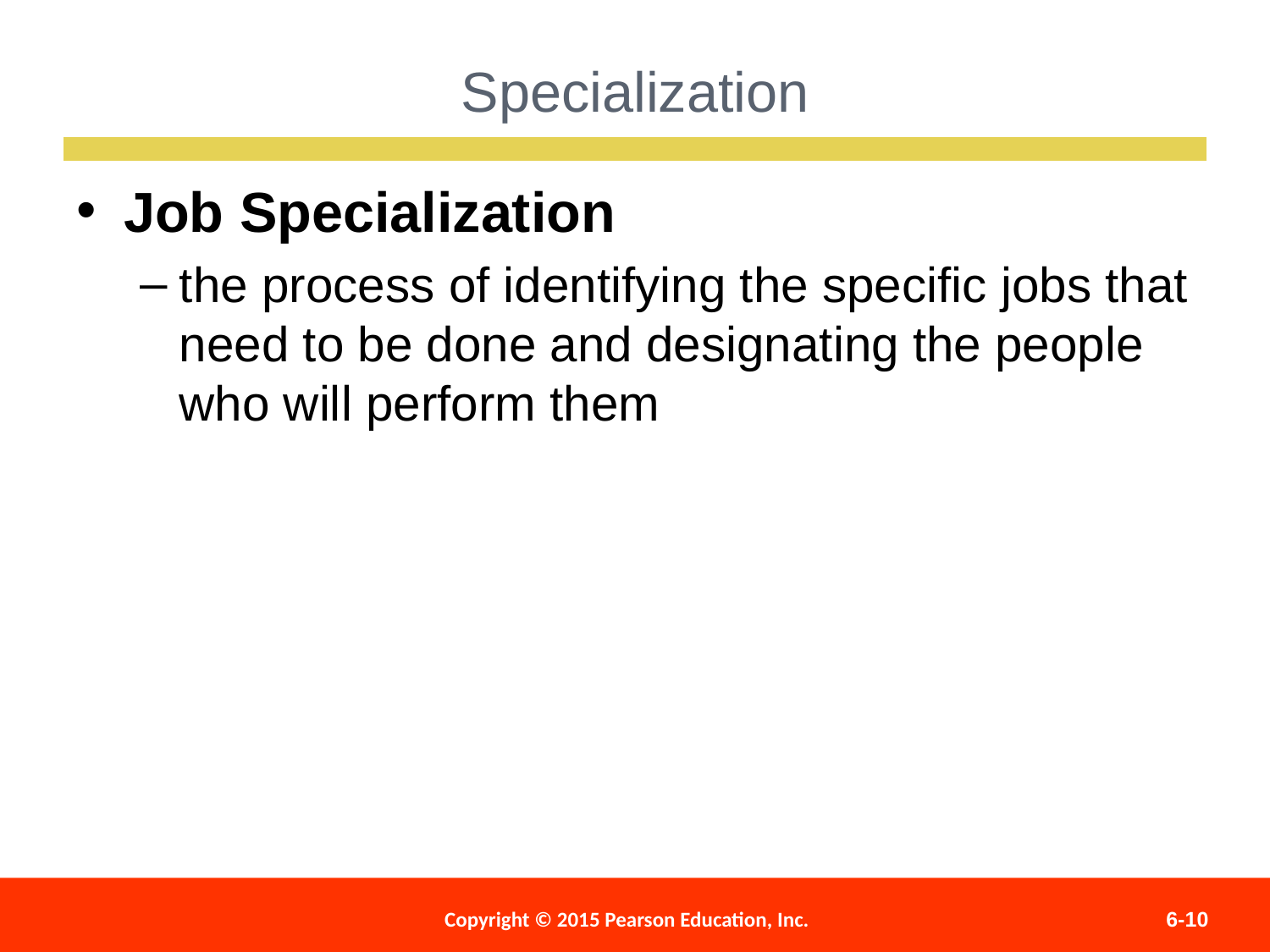

Specialization
Job Specialization
the process of identifying the specific jobs that need to be done and designating the people who will perform them